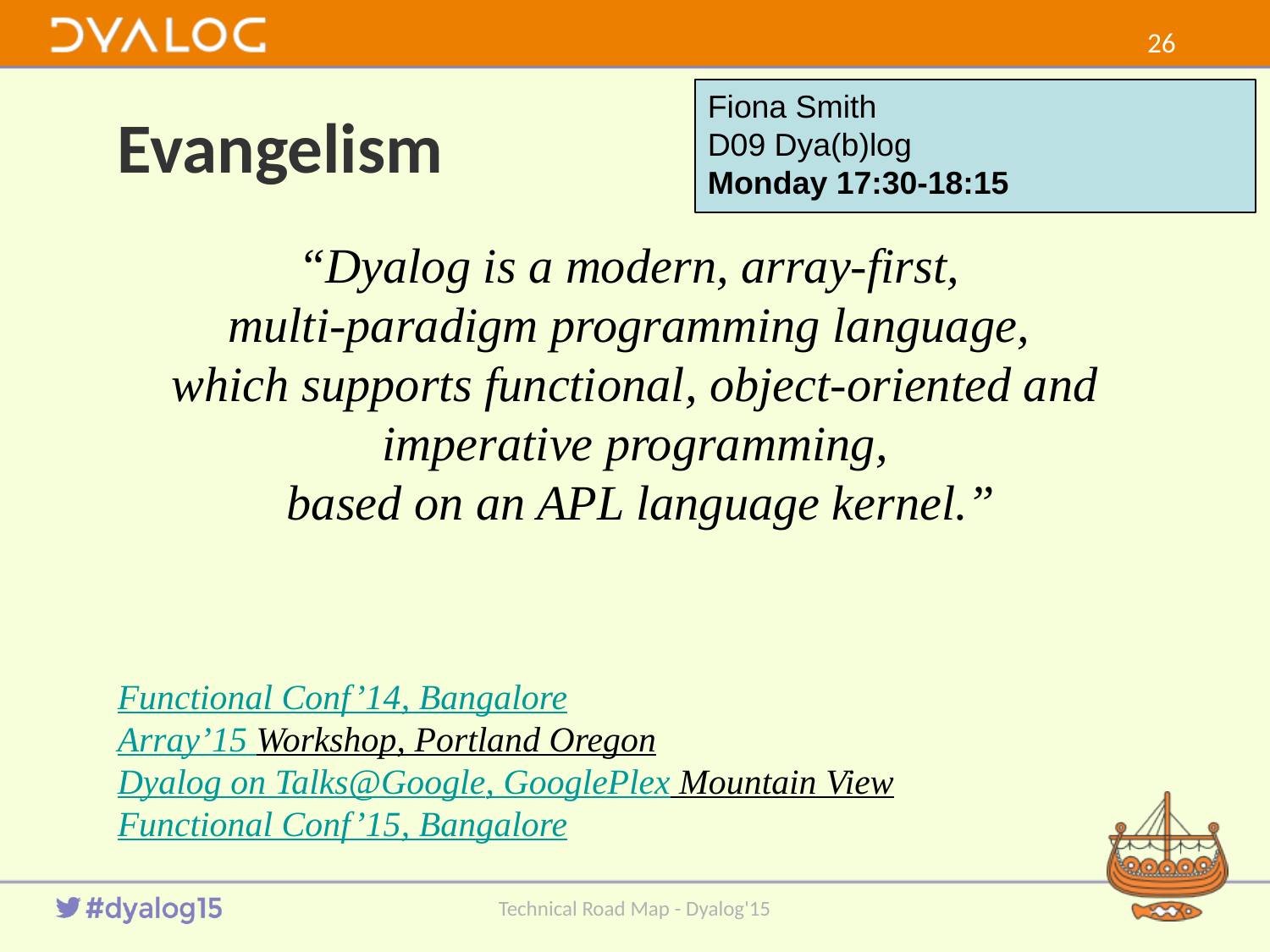

26
Fiona Smith
D09 Dya(b)log
Monday 17:30-18:15
# Evangelism
“Dyalog is a modern, array-first,
multi-paradigm programming language,
which supports functional, object-oriented and imperative programming,
 based on an APL language kernel.”

Functional Conf’14, Bangalore
Array’15 Workshop, Portland Oregon
Dyalog on Talks@Google, GooglePlex Mountain View
Functional Conf’15, Bangalore

Technical Road Map - Dyalog'15